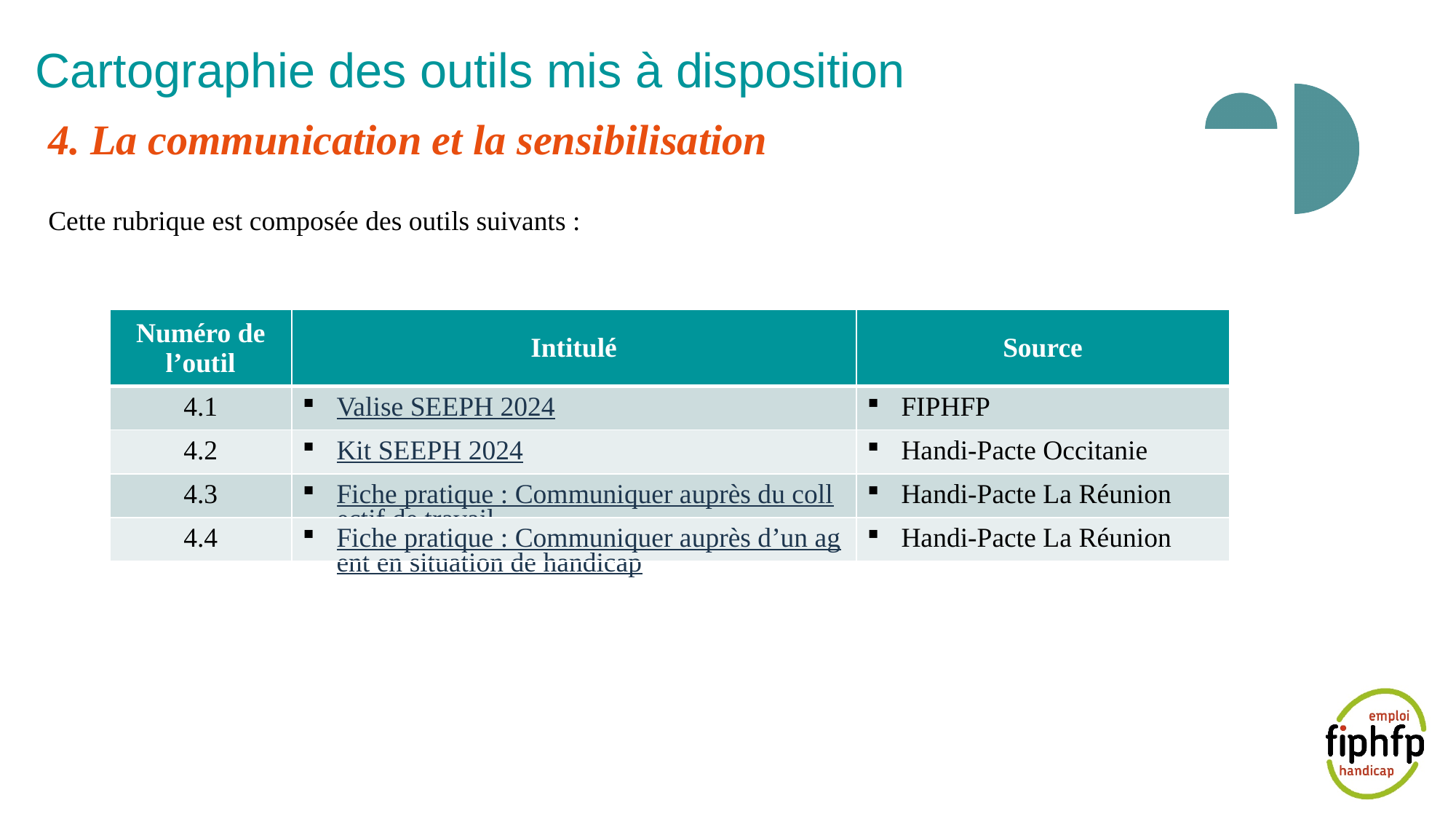

Cartographie des outils mis à disposition
4. La communication et la sensibilisation
Cette rubrique est composée des outils suivants :

| Numéro de l’outil | Intitulé | Source |
| --- | --- | --- |
| 4.1 | Valise SEEPH 2024 | FIPHFP |
| 4.2 | Kit SEEPH 2024 | Handi-Pacte Occitanie |
| 4.3 | Fiche pratique : Communiquer auprès du collectif de travail | Handi-Pacte La Réunion |
| 4.4 | Fiche pratique : Communiquer auprès d’un agent en situation de handicap | Handi-Pacte La Réunion |